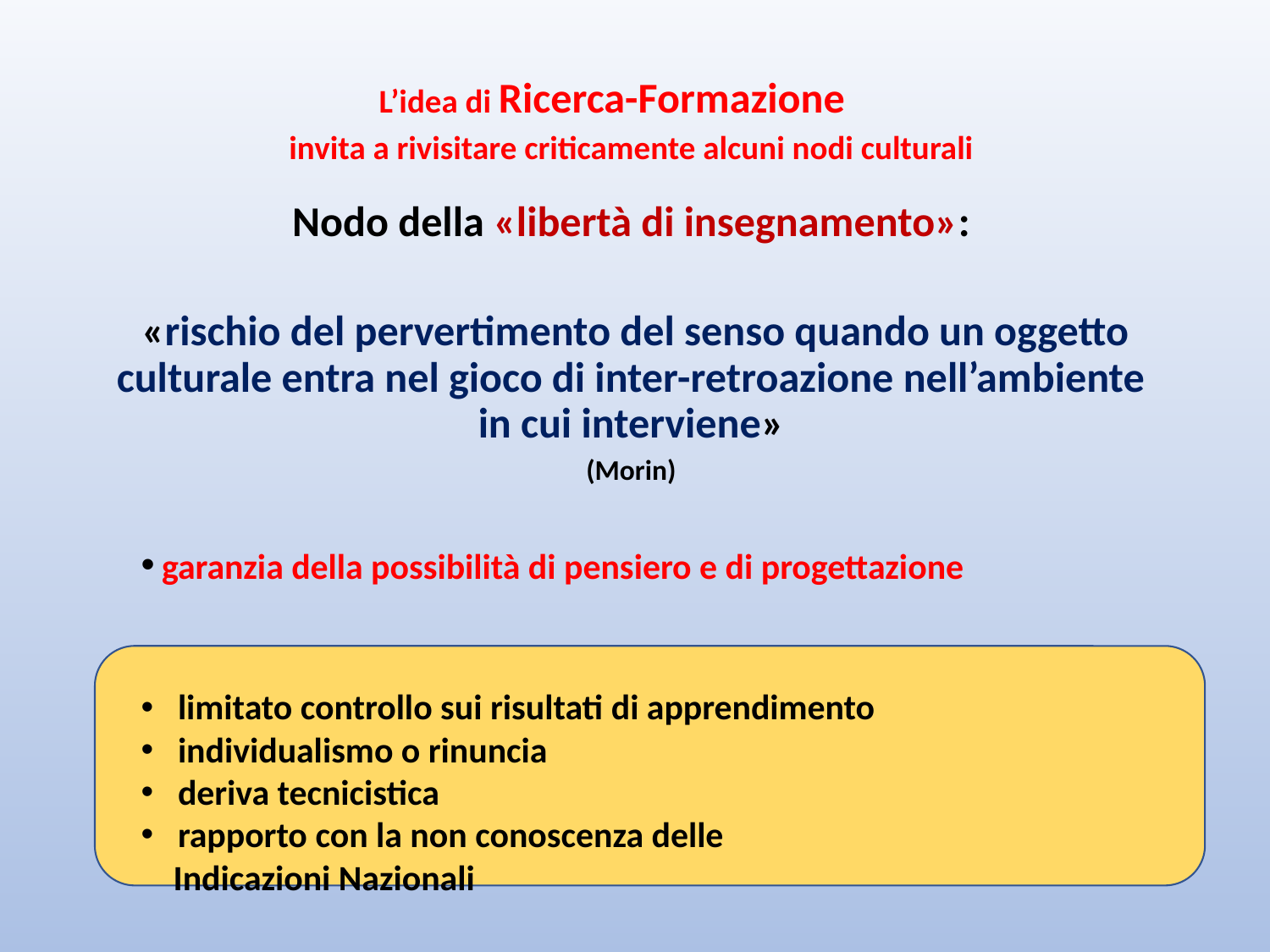

L’idea di Ricerca-Formazione
invita a rivisitare criticamente alcuni nodi culturali

Nodo della «libertà di insegnamento»:

 «rischio del pervertimento del senso quando un oggetto culturale entra nel gioco di inter-retroazione nell’ambiente in cui interviene»
(Morin)

	garanzia della possibilità di pensiero e di progettazione

  limitato controllo sui risultati di apprendimento
  individualismo o rinuncia
  deriva tecnicistica
  rapporto con la non conoscenza delle
    Indicazioni Nazionali